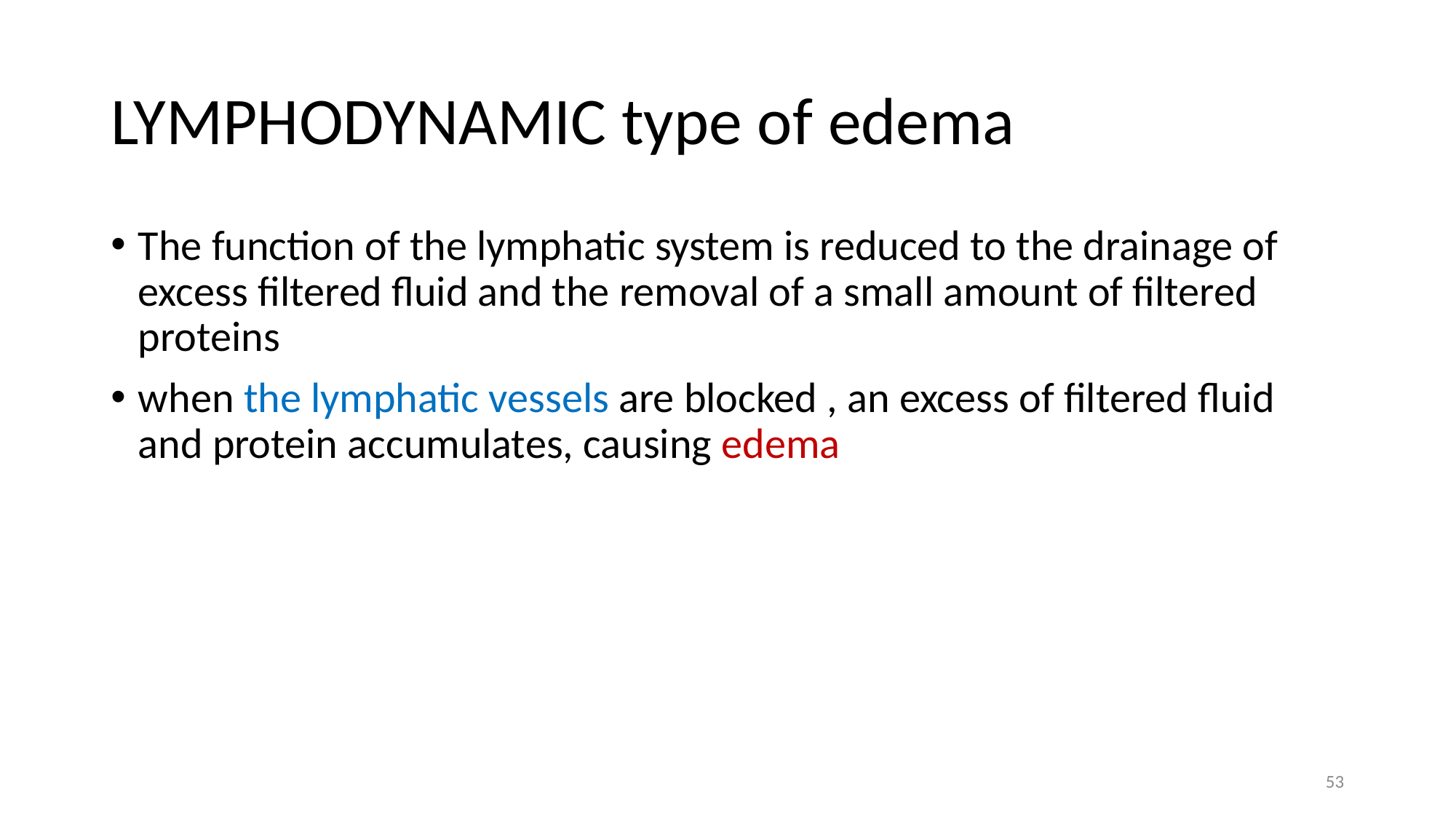

# LYMPHODYNAMIC type of edema
The function of the lymphatic system is reduced to the drainage of excess filtered fluid and the removal of a small amount of filtered proteins
when the lymphatic vessels are blocked , an excess of filtered fluid and protein accumulates, causing edema
53